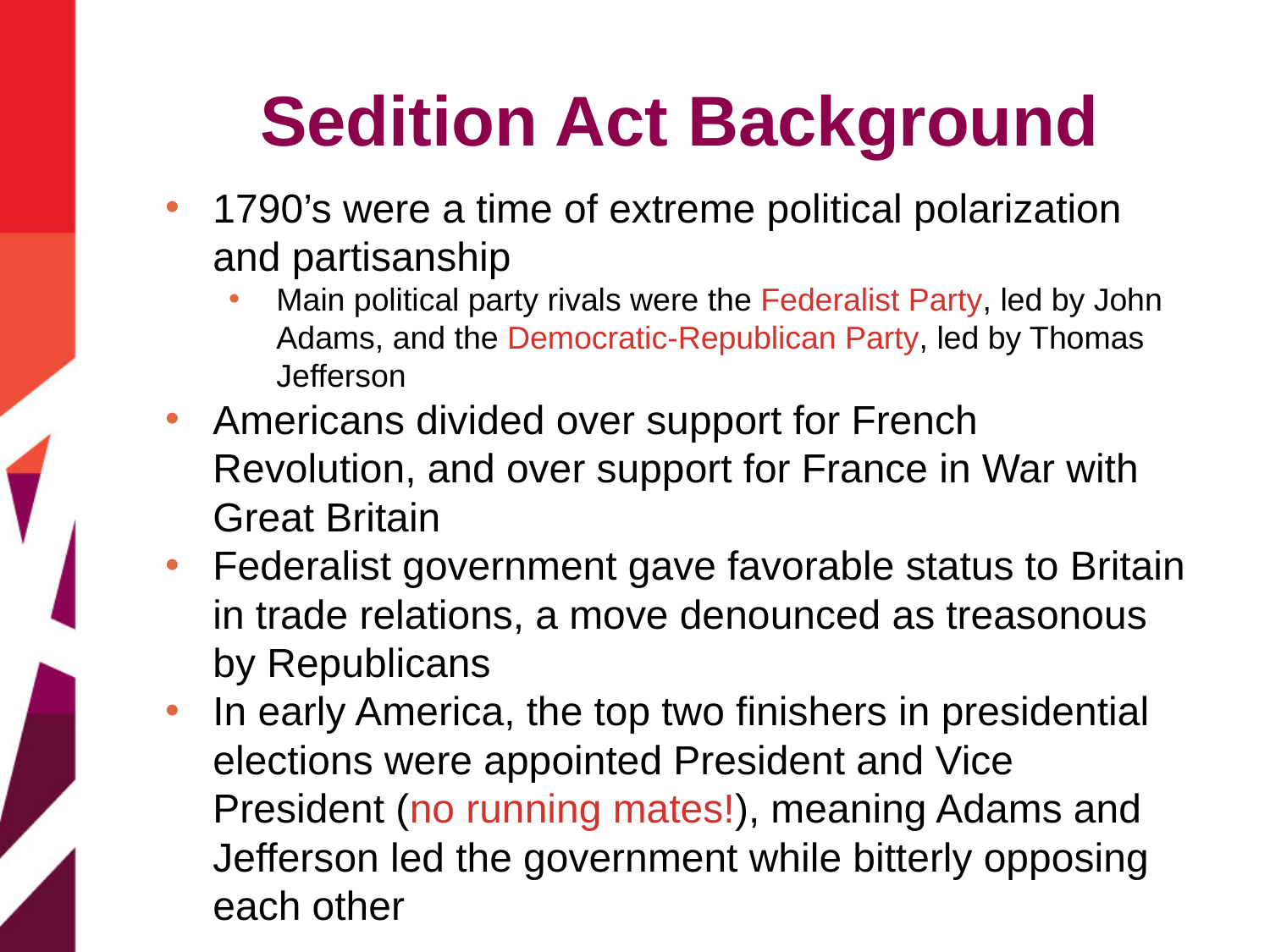

# Sedition Act Background
1790’s were a time of extreme political polarization and partisanship
Main political party rivals were the Federalist Party, led by John Adams, and the Democratic-Republican Party, led by Thomas Jefferson
Americans divided over support for French Revolution, and over support for France in War with Great Britain
Federalist government gave favorable status to Britain in trade relations, a move denounced as treasonous by Republicans
In early America, the top two finishers in presidential elections were appointed President and Vice President (no running mates!), meaning Adams and Jefferson led the government while bitterly opposing each other